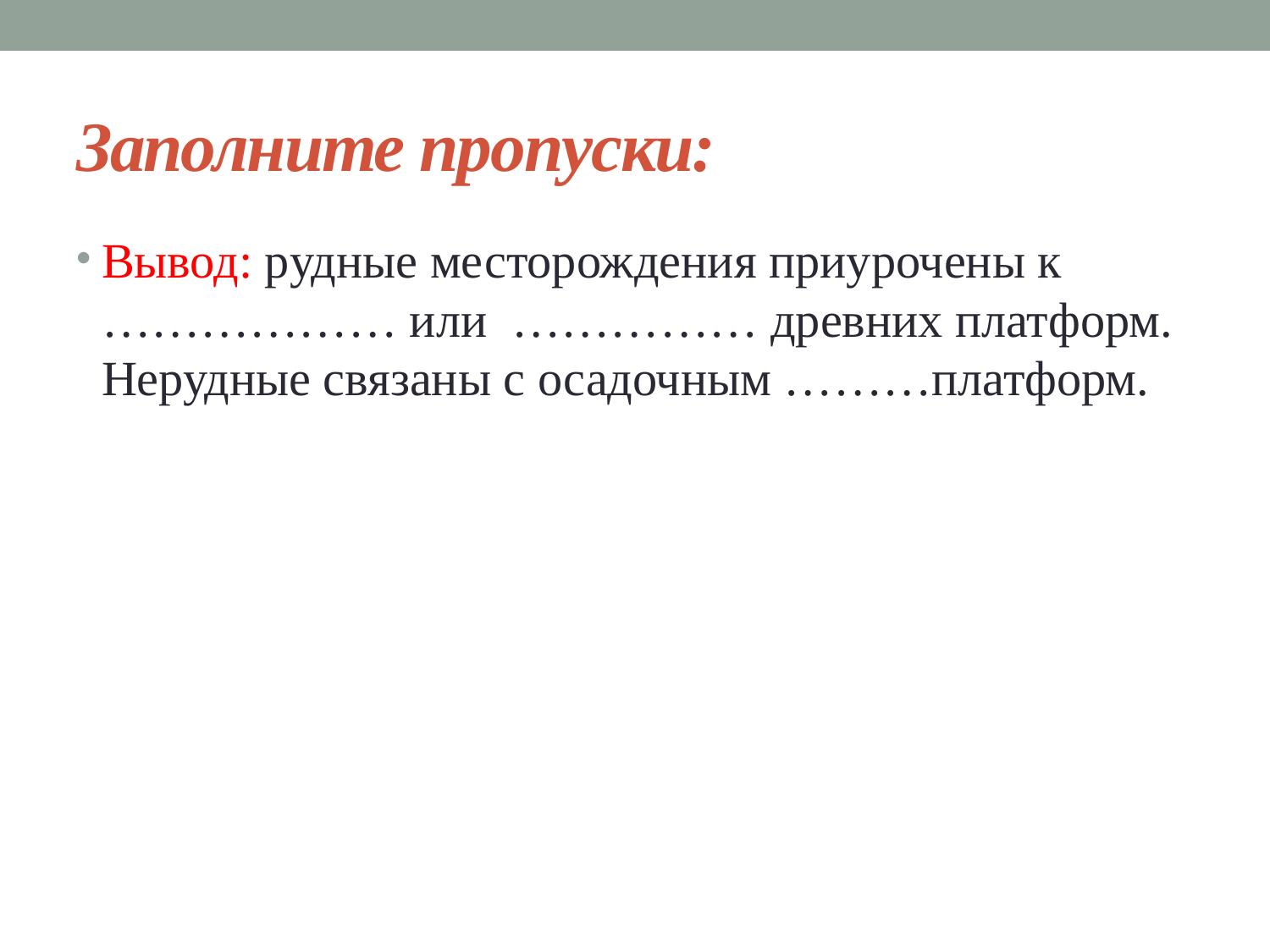

# Заполните пропуски:
Вывод: рудные месторождения приурочены к ……………… или  …………… древних платформ. Нерудные связаны с осадочным ………платформ.